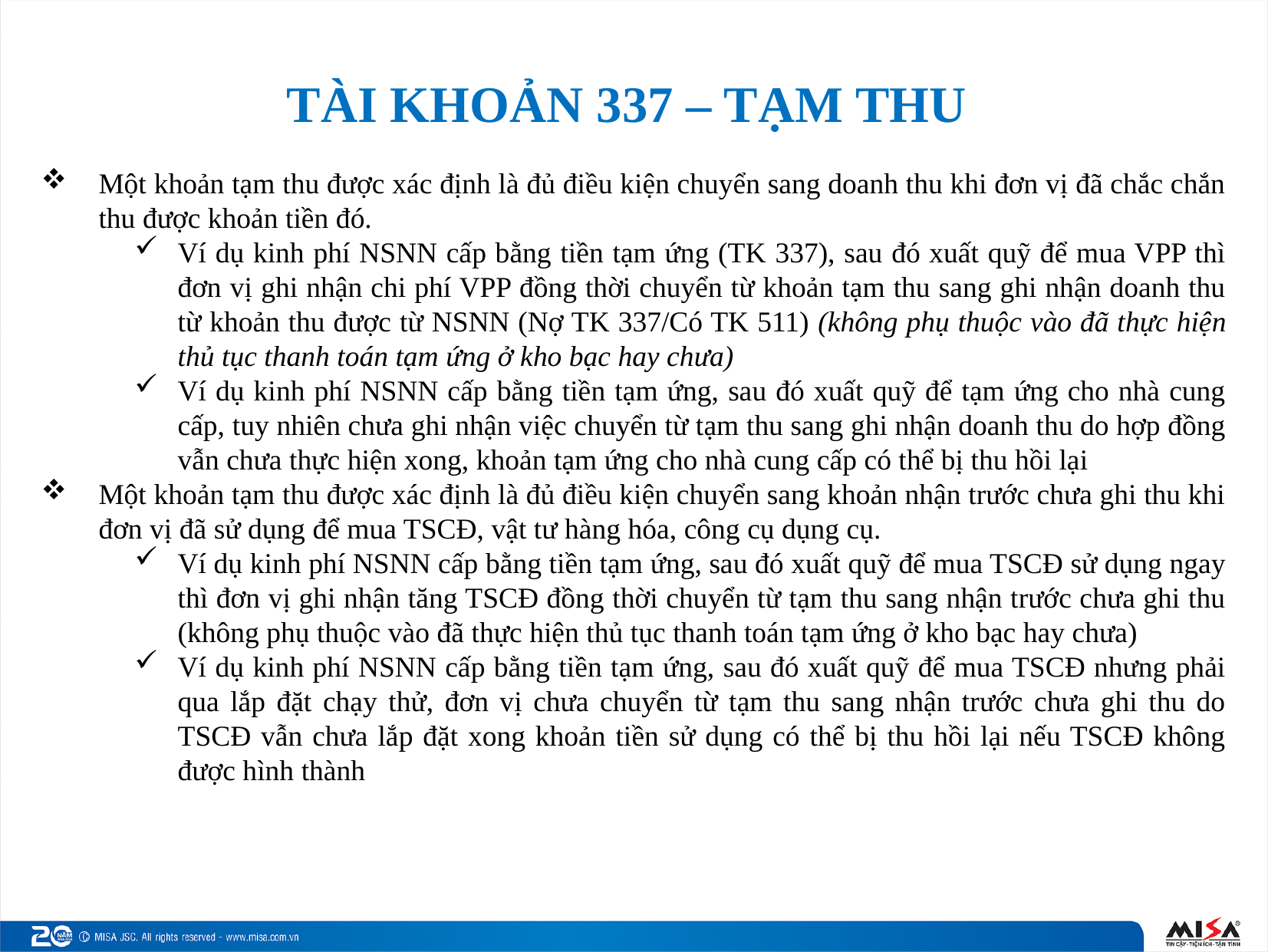

# TÀI KHOẢN 337 – TẠM THU
Một khoản tạm thu được xác định là đủ điều kiện chuyển sang doanh thu khi đơn vị đã chắc chắn thu được khoản tiền đó.
Ví dụ kinh phí NSNN cấp bằng tiền tạm ứng (TK 337), sau đó xuất quỹ để mua VPP thì đơn vị ghi nhận chi phí VPP đồng thời chuyển từ khoản tạm thu sang ghi nhận doanh thu từ khoản thu được từ NSNN (Nợ TK 337/Có TK 511) (không phụ thuộc vào đã thực hiện thủ tục thanh toán tạm ứng ở kho bạc hay chưa)
Ví dụ kinh phí NSNN cấp bằng tiền tạm ứng, sau đó xuất quỹ để tạm ứng cho nhà cung cấp, tuy nhiên chưa ghi nhận việc chuyển từ tạm thu sang ghi nhận doanh thu do hợp đồng vẫn chưa thực hiện xong, khoản tạm ứng cho nhà cung cấp có thể bị thu hồi lại
Một khoản tạm thu được xác định là đủ điều kiện chuyển sang khoản nhận trước chưa ghi thu khi đơn vị đã sử dụng để mua TSCĐ, vật tư hàng hóa, công cụ dụng cụ.
Ví dụ kinh phí NSNN cấp bằng tiền tạm ứng, sau đó xuất quỹ để mua TSCĐ sử dụng ngay thì đơn vị ghi nhận tăng TSCĐ đồng thời chuyển từ tạm thu sang nhận trước chưa ghi thu (không phụ thuộc vào đã thực hiện thủ tục thanh toán tạm ứng ở kho bạc hay chưa)
Ví dụ kinh phí NSNN cấp bằng tiền tạm ứng, sau đó xuất quỹ để mua TSCĐ nhưng phải qua lắp đặt chạy thử, đơn vị chưa chuyển từ tạm thu sang nhận trước chưa ghi thu do TSCĐ vẫn chưa lắp đặt xong khoản tiền sử dụng có thể bị thu hồi lại nếu TSCĐ không được hình thành